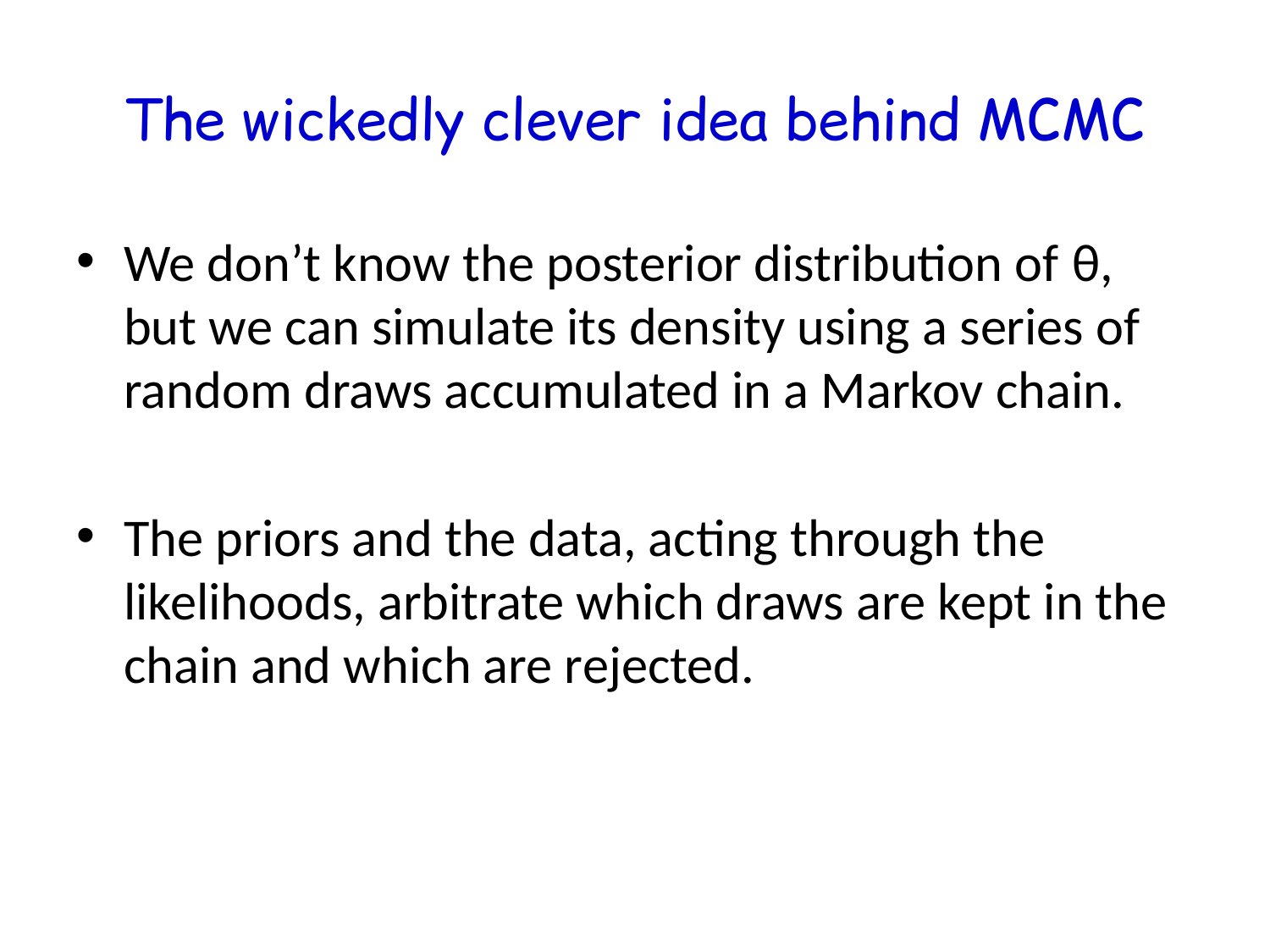

# The wickedly clever idea behind MCMC
We don’t know the posterior distribution of θ, but we can simulate its density using a series of random draws accumulated in a Markov chain.

The priors and the data, acting through the likelihoods, arbitrate which draws are kept in the chain and which are rejected.